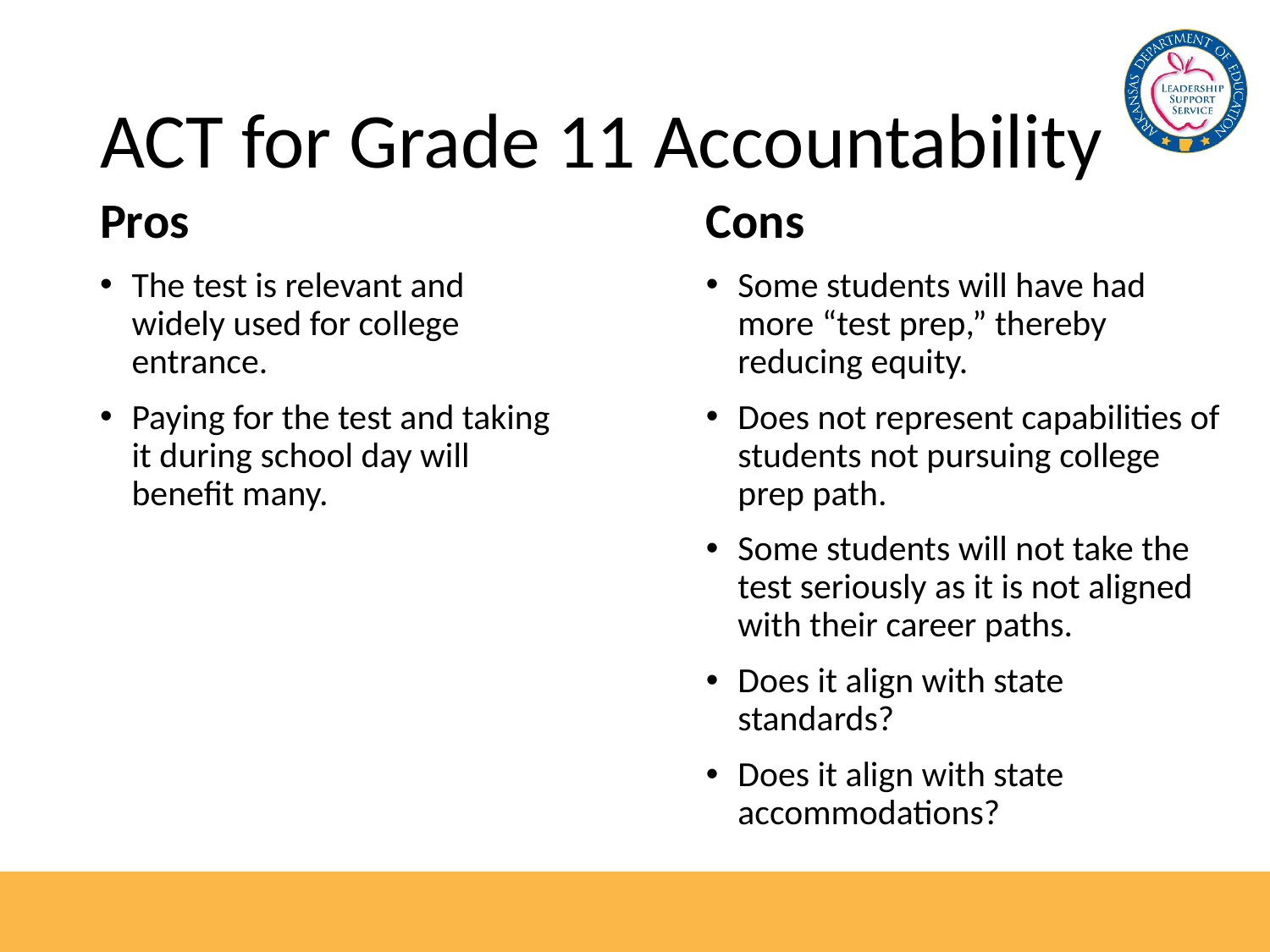

# ACT for Grade 11 Accountability
Pros
The test is relevant and widely used for college entrance.
Paying for the test and taking it during school day will benefit many.
Cons
Some students will have had more “test prep,” thereby reducing equity.
Does not represent capabilities of students not pursuing college prep path.
Some students will not take the test seriously as it is not aligned with their career paths.
Does it align with state standards?
Does it align with state accommodations?